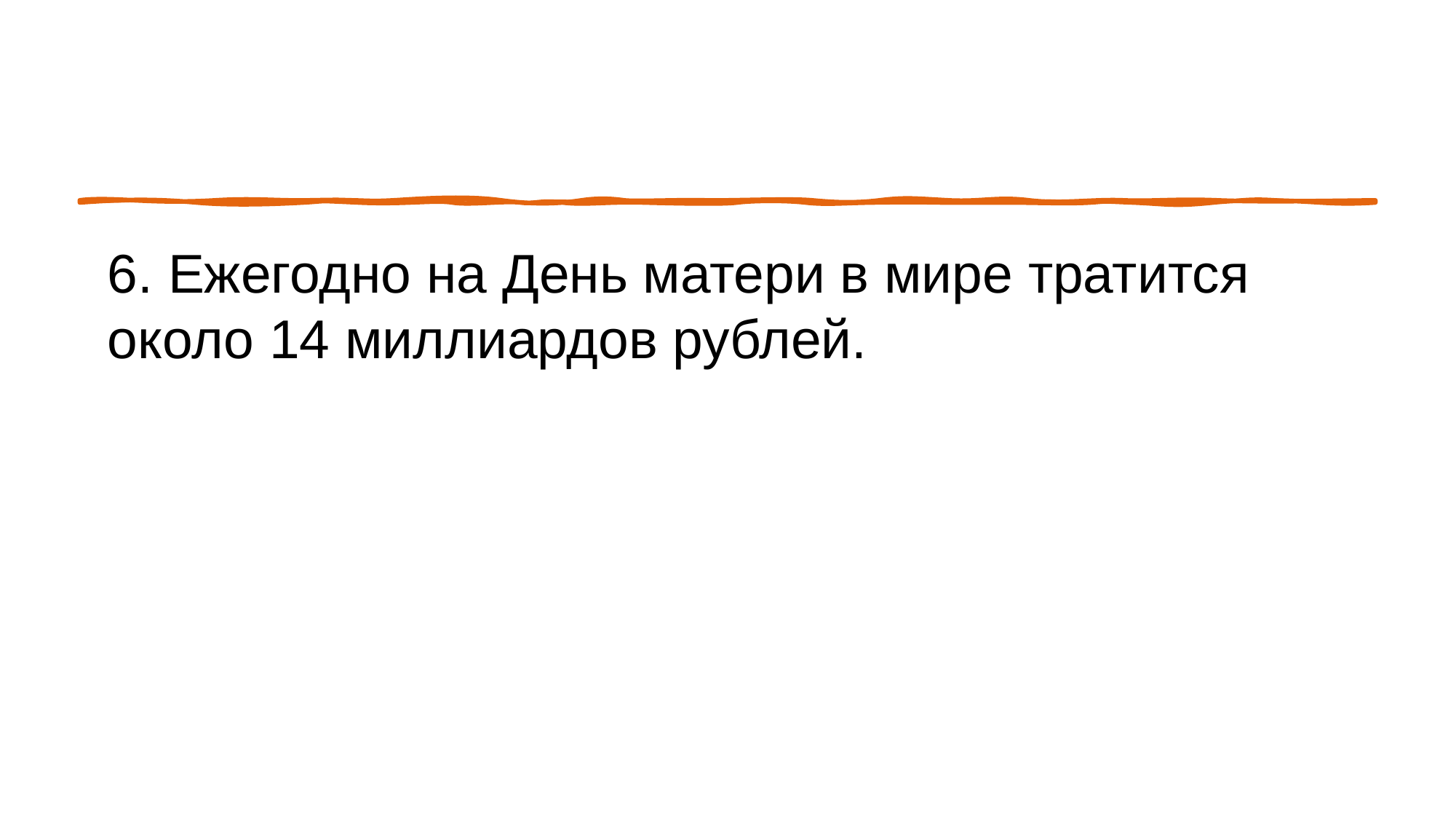

# 6. Ежегодно на День матери в мире тратится около 14 миллиардов рублей.